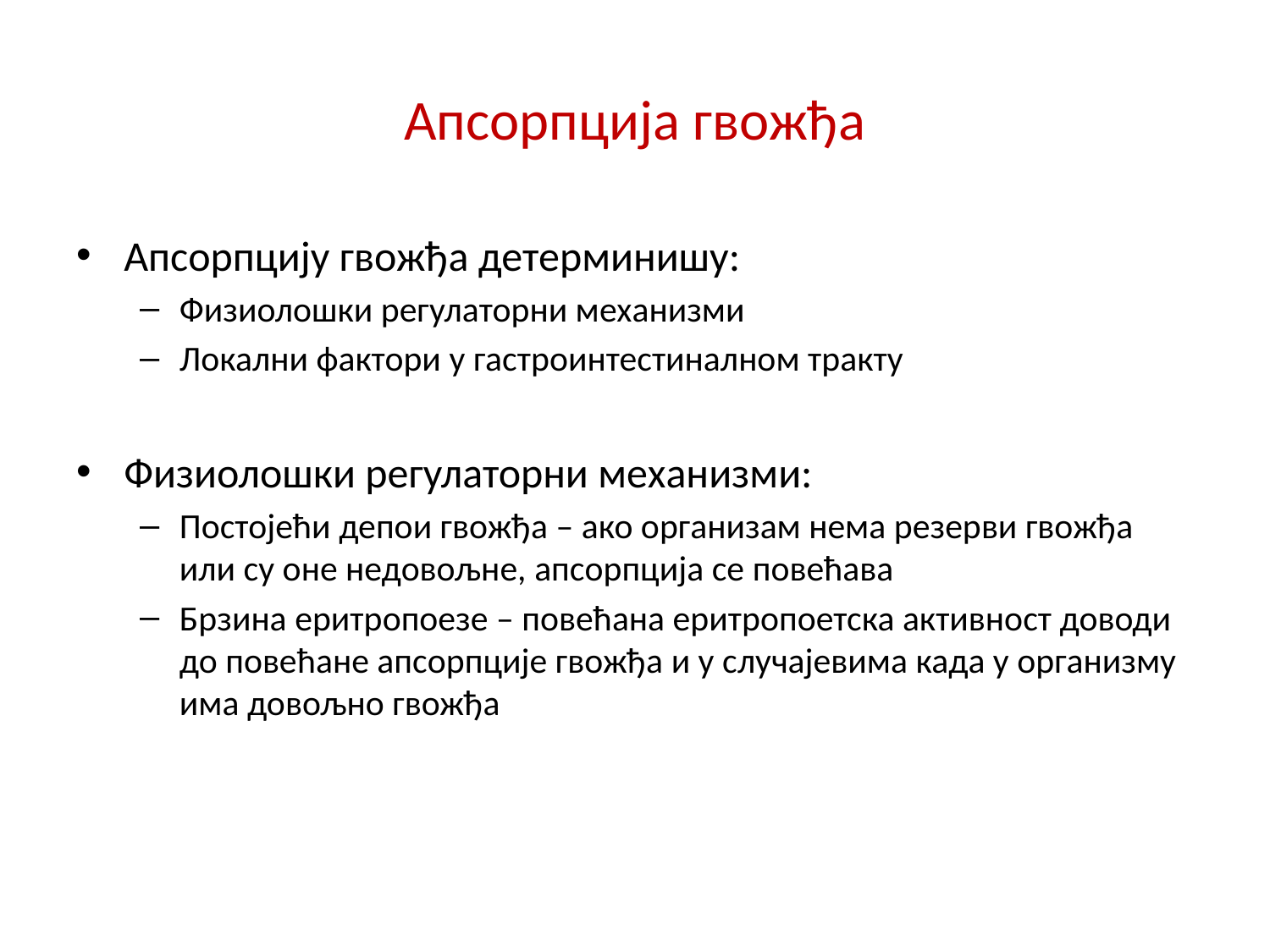

# Aпсорпција гвожђа
Апсорпцију гвожђа детерминишу:
Физиолошки регулаторни механизми
Локални фактори у гастроинтестиналном тракту

Физиолошки регулаторни механизми:
Постојећи депои гвожђа – ако организам нема резерви гвожђа или су оне недовољне, апсорпција се повећава
Брзина еритропоезе – повећана еритропоетска активност доводи до повећане апсорпције гвожђа и у случајевима када у организму има довољно гвожђа